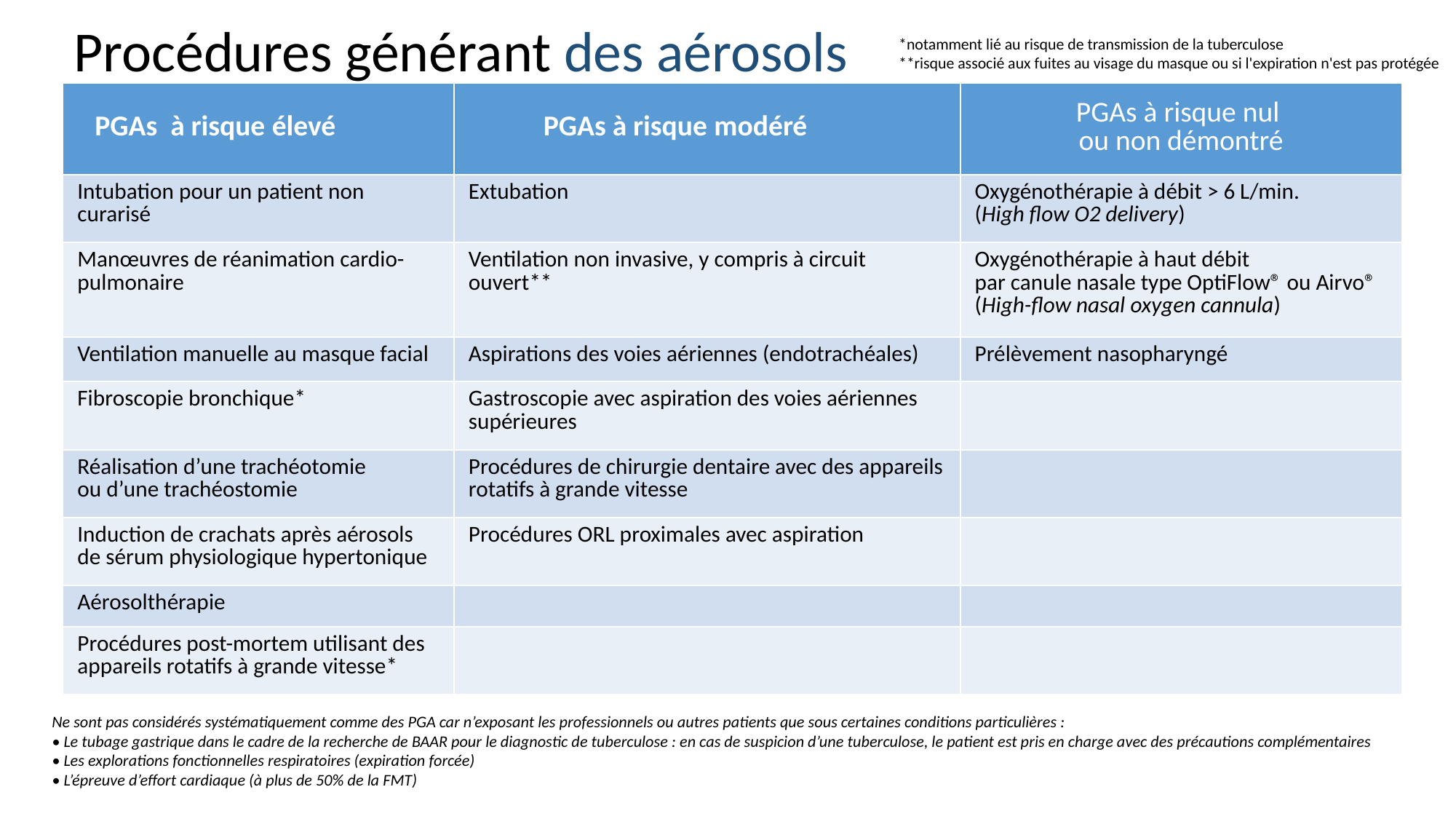

# Procédures générant des aérosols
*notamment lié au risque de transmission de la tuberculose
**risque associé aux fuites au visage du masque ou si l'expiration n'est pas protégée
| PGAs à risque élevé | PGAs à risque modéré | PGAs à risque nul ou non démontré |
| --- | --- | --- |
| Intubation pour un patient non curarisé | Extubation | Oxygénothérapie à débit > 6 L/min. (High flow O2 delivery) |
| Manœuvres de réanimation cardio-pulmonaire | Ventilation non invasive, y compris à circuit ouvert\*\* | Oxygénothérapie à haut débit par canule nasale type OptiFlow® ou Airvo® (High-flow nasal oxygen cannula) |
| Ventilation manuelle au masque facial | Aspirations des voies aériennes (endotrachéales) | Prélèvement nasopharyngé |
| Fibroscopie bronchique\* | Gastroscopie avec aspiration des voies aériennes supérieures |  |
| Réalisation d’une trachéotomie ou d’une trachéostomie | Procédures de chirurgie dentaire avec des appareils rotatifs à grande vitesse |  |
| Induction de crachats après aérosols de sérum physiologique hypertonique | Procédures ORL proximales avec aspiration |  |
| Aérosolthérapie |  |  |
| Procédures post-mortem utilisant des appareils rotatifs à grande vitesse\* |  |  |
Ne sont pas considérés systématiquement comme des PGA car n’exposant les professionnels ou autres patients que sous certaines conditions particulières :
• Le tubage gastrique dans le cadre de la recherche de BAAR pour le diagnostic de tuberculose : en cas de suspicion d’une tuberculose, le patient est pris en charge avec des précautions complémentaires
• Les explorations fonctionnelles respiratoires (expiration forcée)
• L’épreuve d’effort cardiaque (à plus de 50% de la FMT)